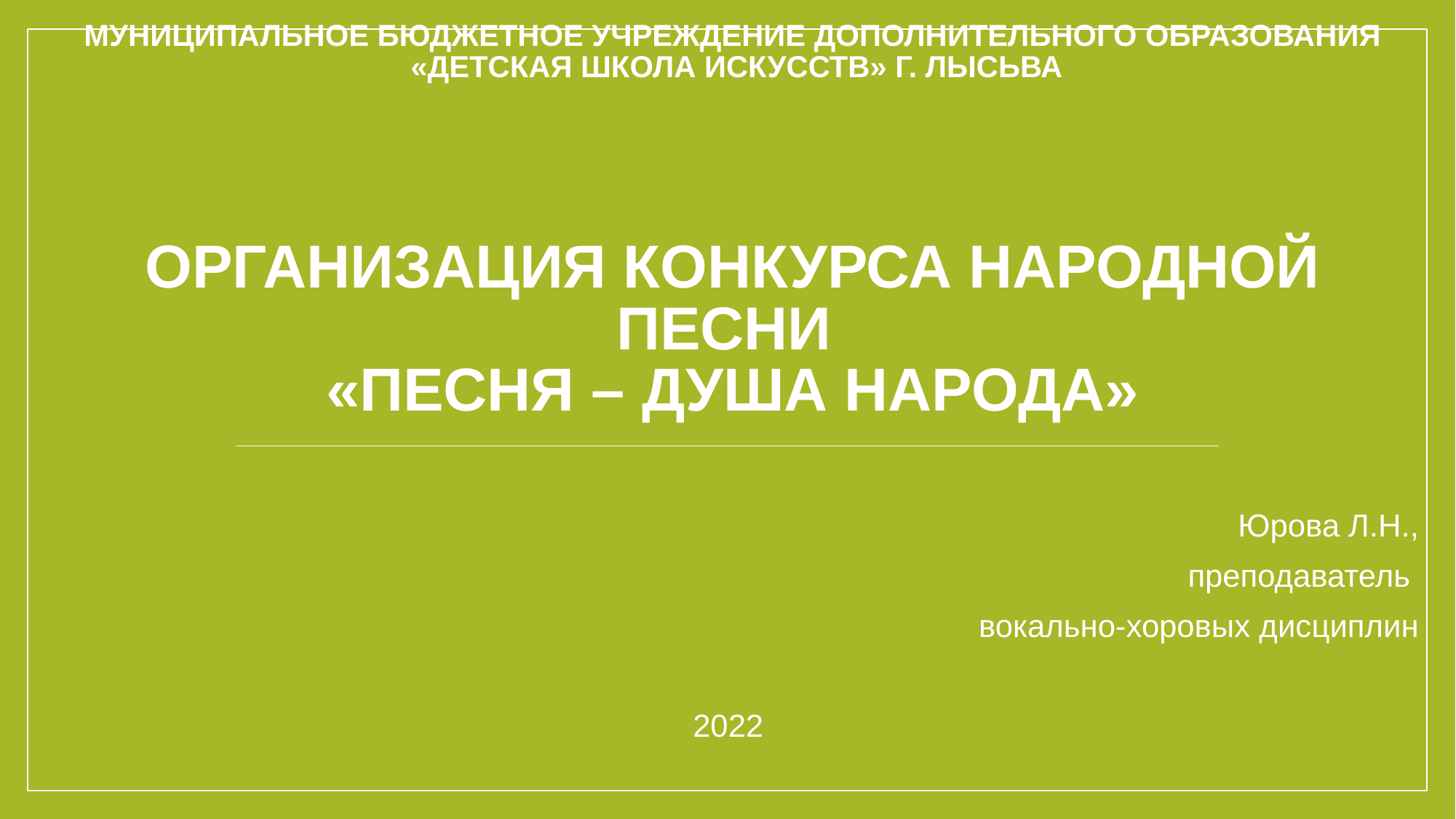

# Муниципальное бюджетное учреждение дополнительного образования «Детская школа искусств» г. Лысьва Организация конкурса народной песни «Песня – душа народа»

Юрова Л.Н.,
преподаватель
вокально-хоровых дисциплин

2022